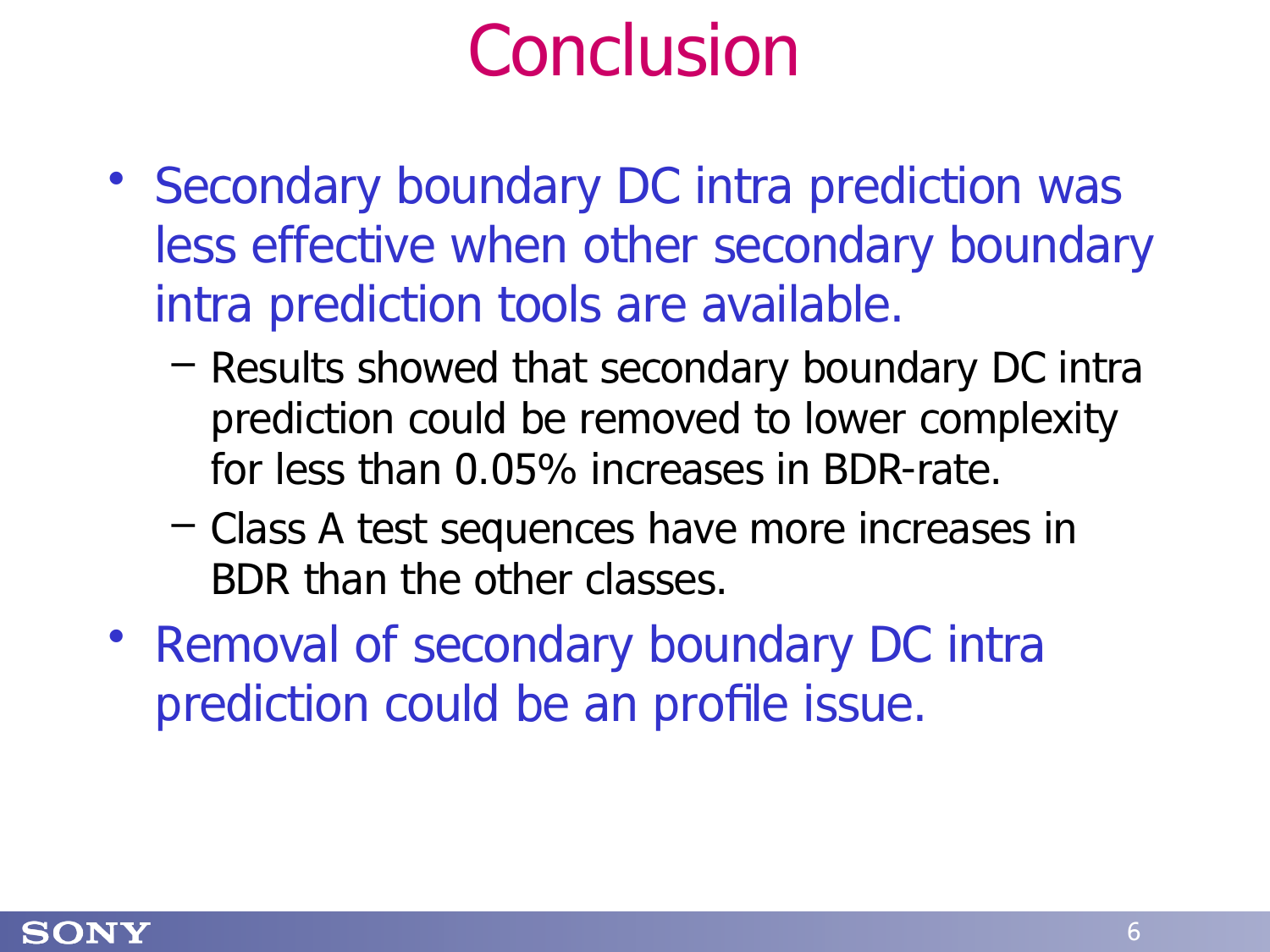

# Conclusion
Secondary boundary DC intra prediction was less effective when other secondary boundary intra prediction tools are available.
Results showed that secondary boundary DC intra prediction could be removed to lower complexity for less than 0.05% increases in BDR-rate.
Class A test sequences have more increases in BDR than the other classes.
Removal of secondary boundary DC intra prediction could be an profile issue.
6